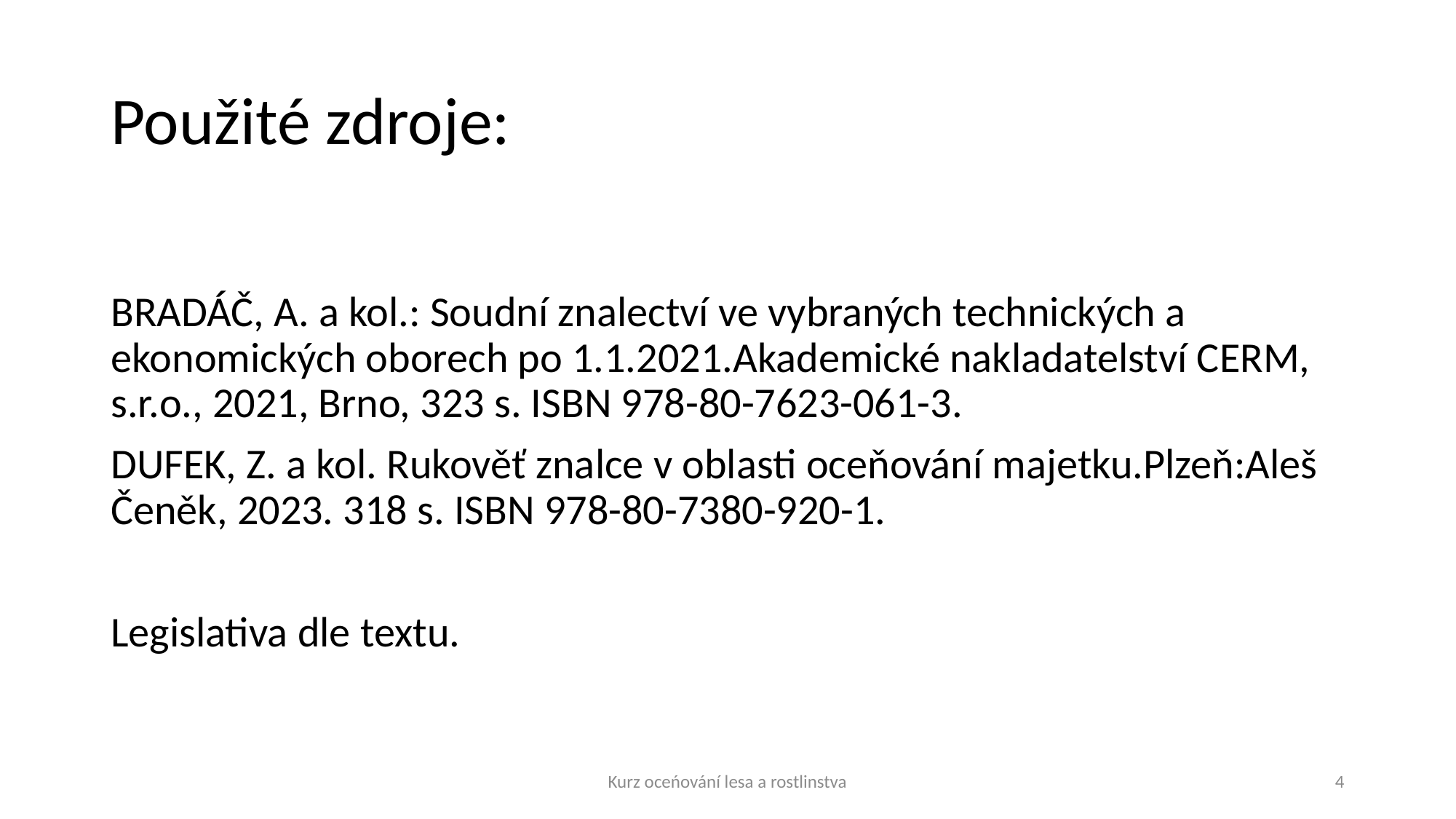

# Použité zdroje:

BRADÁČ, A. a kol.: Soudní znalectví ve vybraných technických a ekonomických oborech po 1.1.2021.Akademické nakladatelství CERM, s.r.o., 2021, Brno, 323 s. ISBN 978-80-7623-061-3.
DUFEK, Z. a kol. Rukověť znalce v oblasti oceňování majetku.Plzeň:Aleš Čeněk, 2023. 318 s. ISBN 978-80-7380-920-1.

Legislativa dle textu.
Kurz oceńování lesa a rostlinstva
4